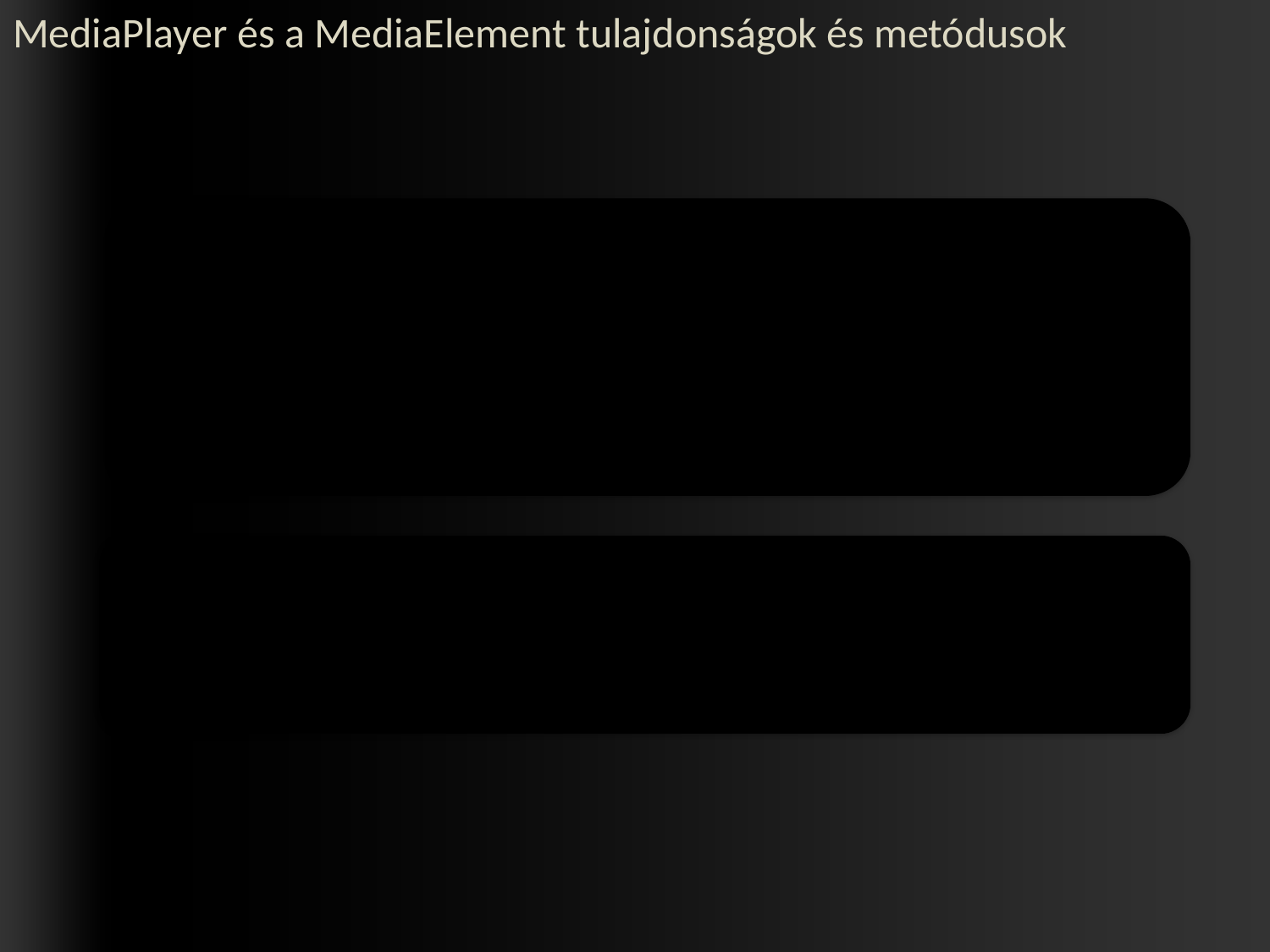

# MediaPlayer és a MediaElement tulajdonságok és metódusok

| Tulajdonságok |  |  |
| --- | --- | --- |
| Balance | BufferingProgress | DowbloadProgress |
| HasAudio | HasVideo | LoadedBehavior |
| NaturalDuration | NaturalVideoHeight | NaturalVideoWidth |
| Position | Source | SpeedRation |
| Metódusok |  |  |
| Open | Pause | Play |
| Stop |  |  |